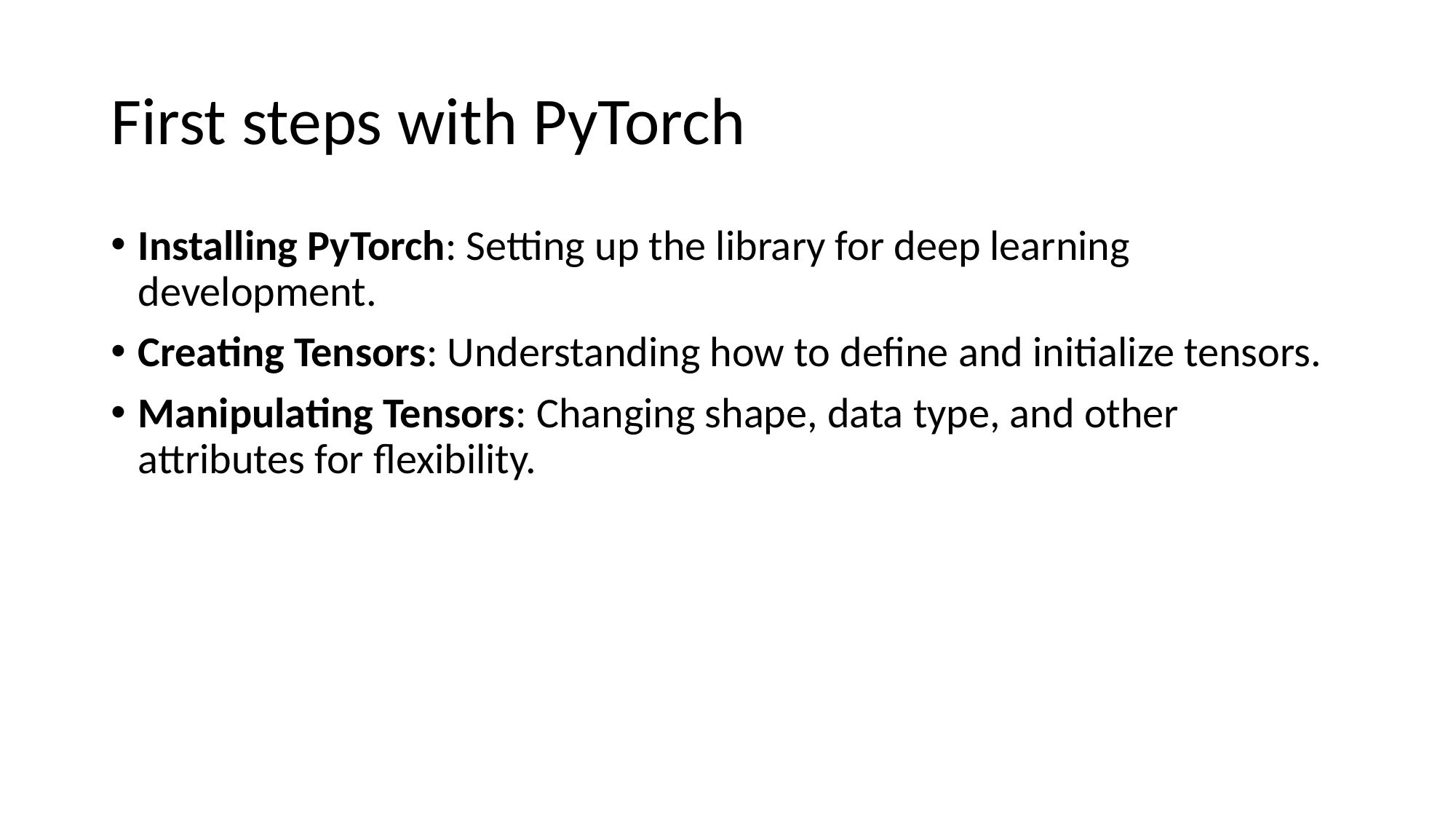

# First steps with PyTorch
Installing PyTorch: Setting up the library for deep learning development.
Creating Tensors: Understanding how to define and initialize tensors.
Manipulating Tensors: Changing shape, data type, and other attributes for flexibility.